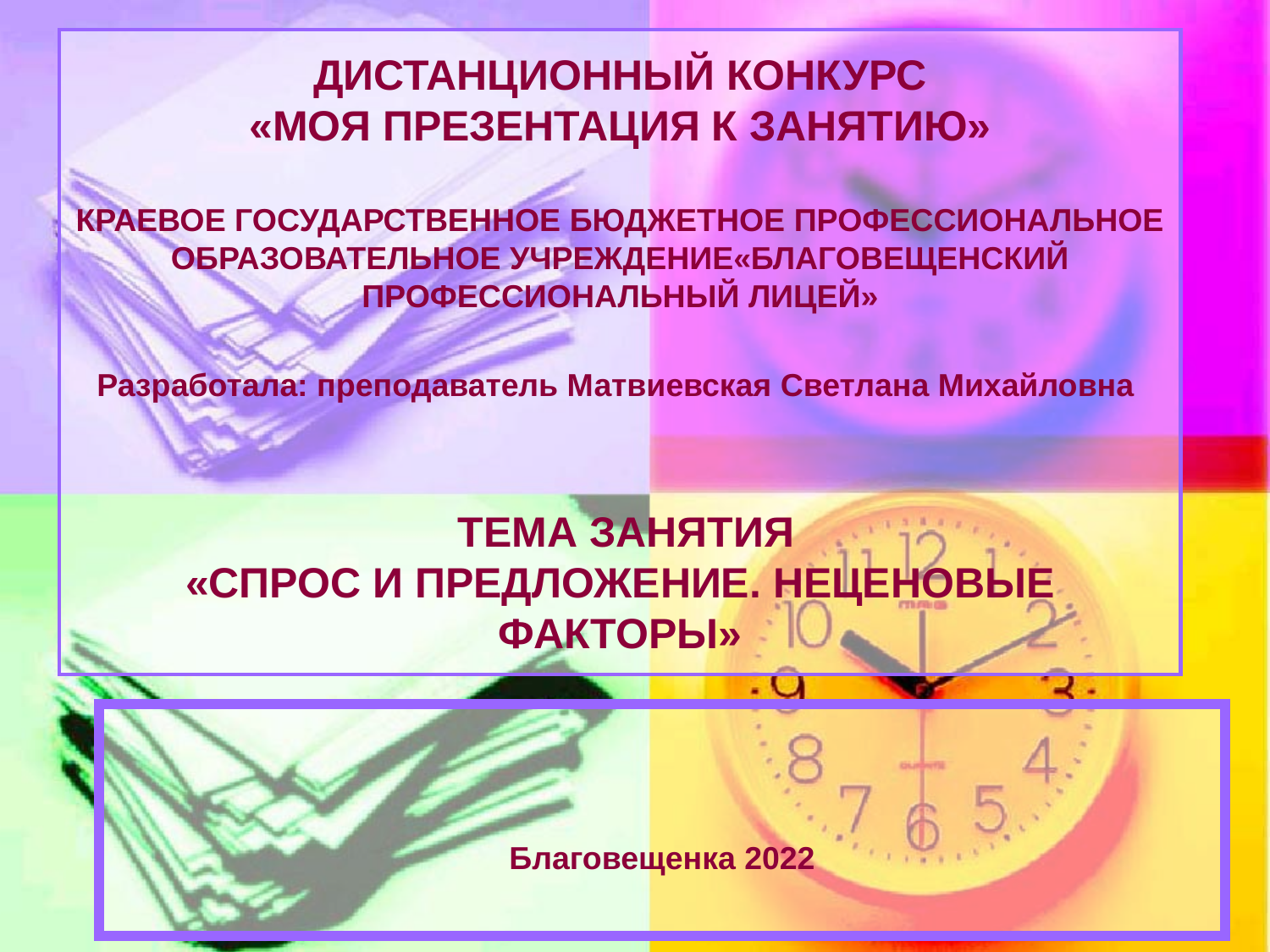

# ДИСТАНЦИОННЫЙ КОНКУРС «МОЯ ПРЕЗЕНТАЦИЯ К ЗАНЯТИЮ» КРАЕВОЕ ГОСУДАРСТВЕННОЕ БЮДЖЕТНОЕ ПРОФЕССИОНАЛЬНОЕ ОБРАЗОВАТЕЛЬНОЕ УЧРЕЖДЕНИЕ«БЛАГОВЕЩЕНСКИЙ ПРОФЕССИОНАЛЬНЫЙ ЛИЦЕЙ» Разработала: преподаватель Матвиевская Светлана Михайловна ТЕМА ЗАНЯТИЯ «СПРОС И ПРЕДЛОЖЕНИЕ. НЕЦЕНОВЫЕ ФАКТОРЫ»

Благовещенка 2022